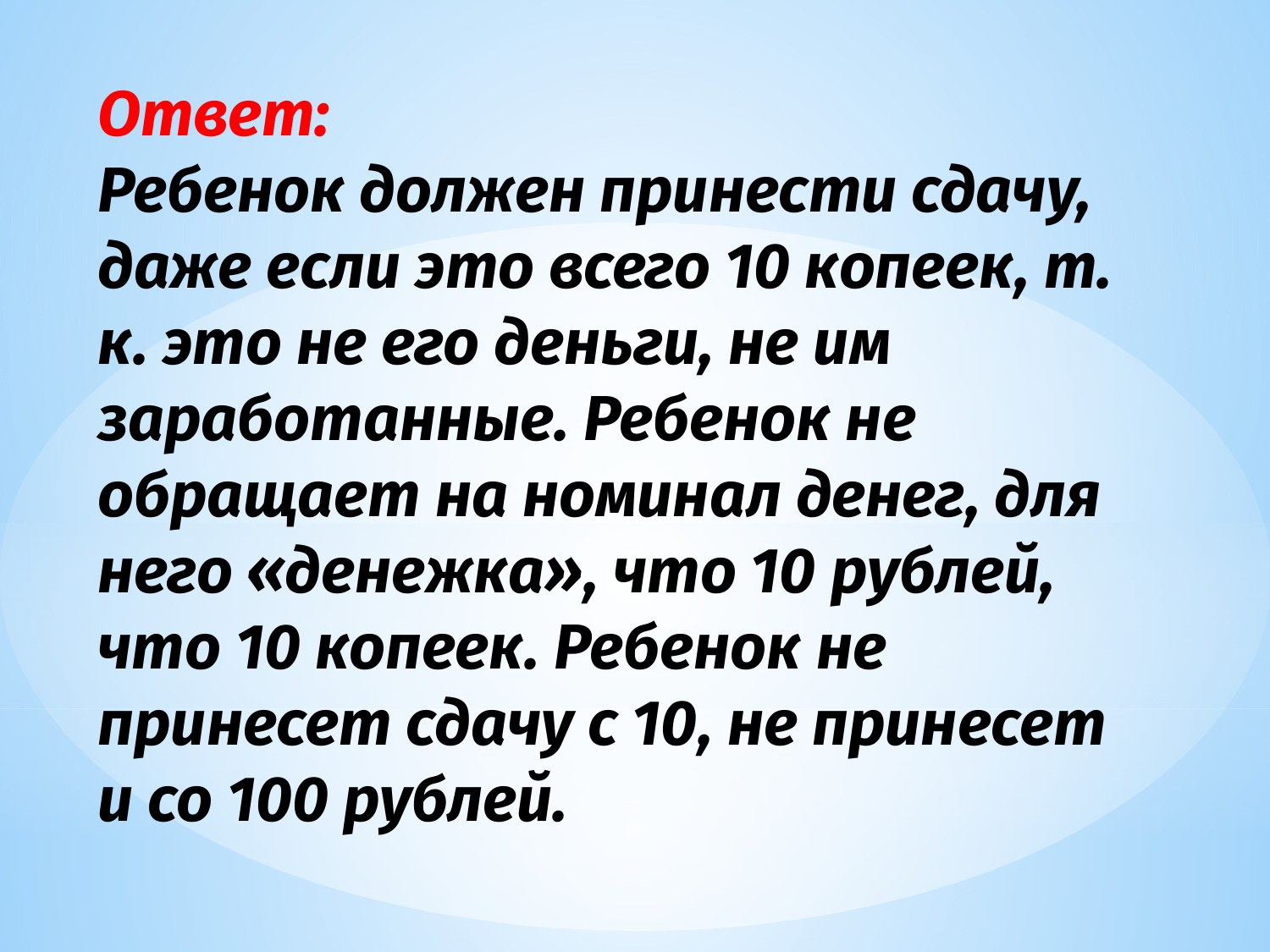

# Ответ: Ребенок должен принести сдачу, даже если это всего 10 копеек, т. к. это не его деньги, не им заработанные. Ребенок не обращает на номинал денег, для него «денежка», что 10 рублей, что 10 копеек. Ребенок не принесет сдачу с 10, не принесет и со 100 рублей.